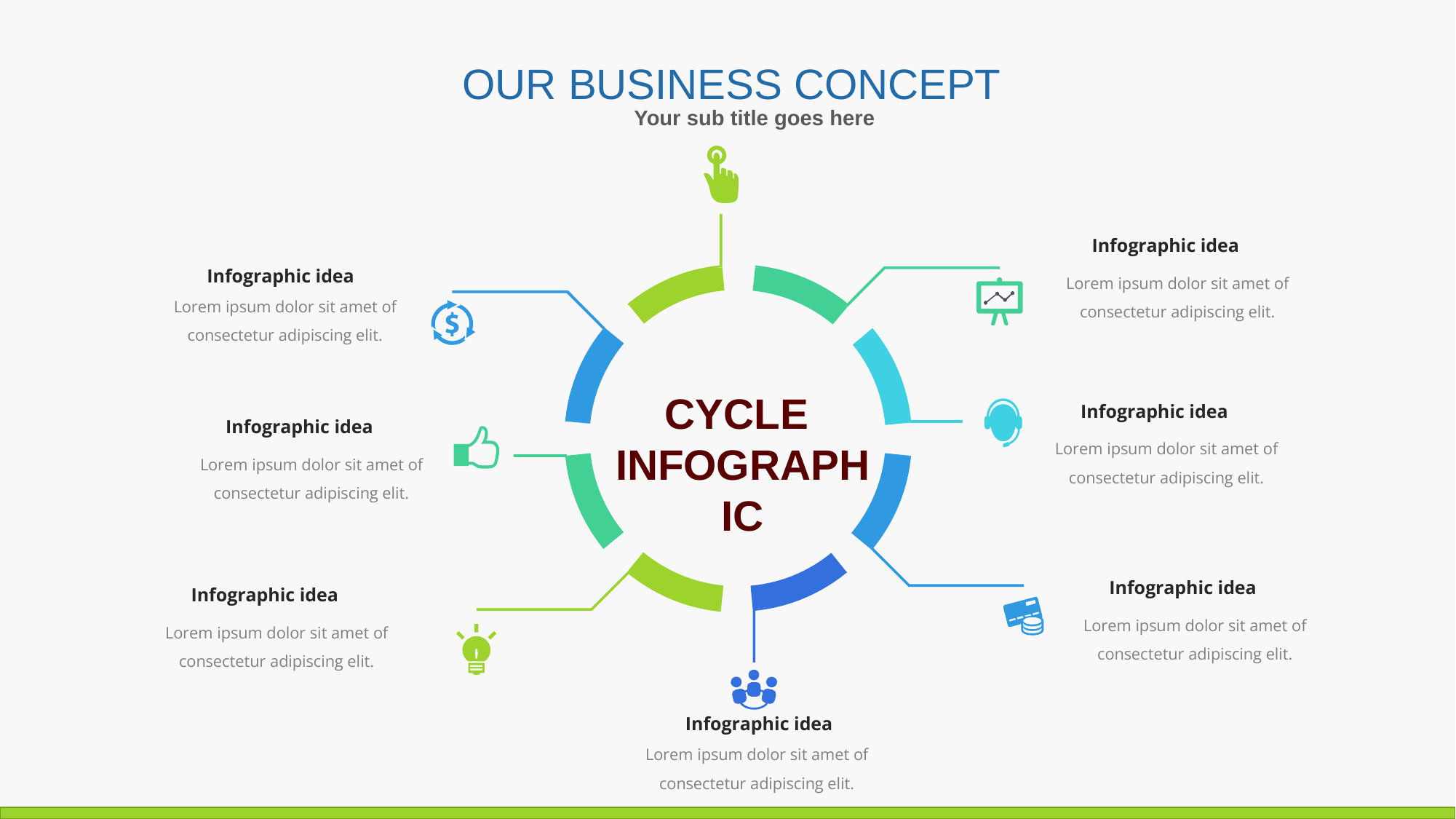

OUR BUSINESS CONCEPT
Your sub title goes here

Infographic idea
Lorem ipsum dolor sit amet of consectetur adipiscing elit.
Infographic idea
Lorem ipsum dolor sit amet of consectetur adipiscing elit.
CYCLE
INFOGRAPHIC
Infographic idea
Infographic idea
Lorem ipsum dolor sit amet of consectetur adipiscing elit.
Lorem ipsum dolor sit amet of consectetur adipiscing elit.
Infographic idea
Infographic idea
Lorem ipsum dolor sit amet of consectetur adipiscing elit.
Lorem ipsum dolor sit amet of consectetur adipiscing elit.
Infographic idea
Lorem ipsum dolor sit amet of consectetur adipiscing elit.